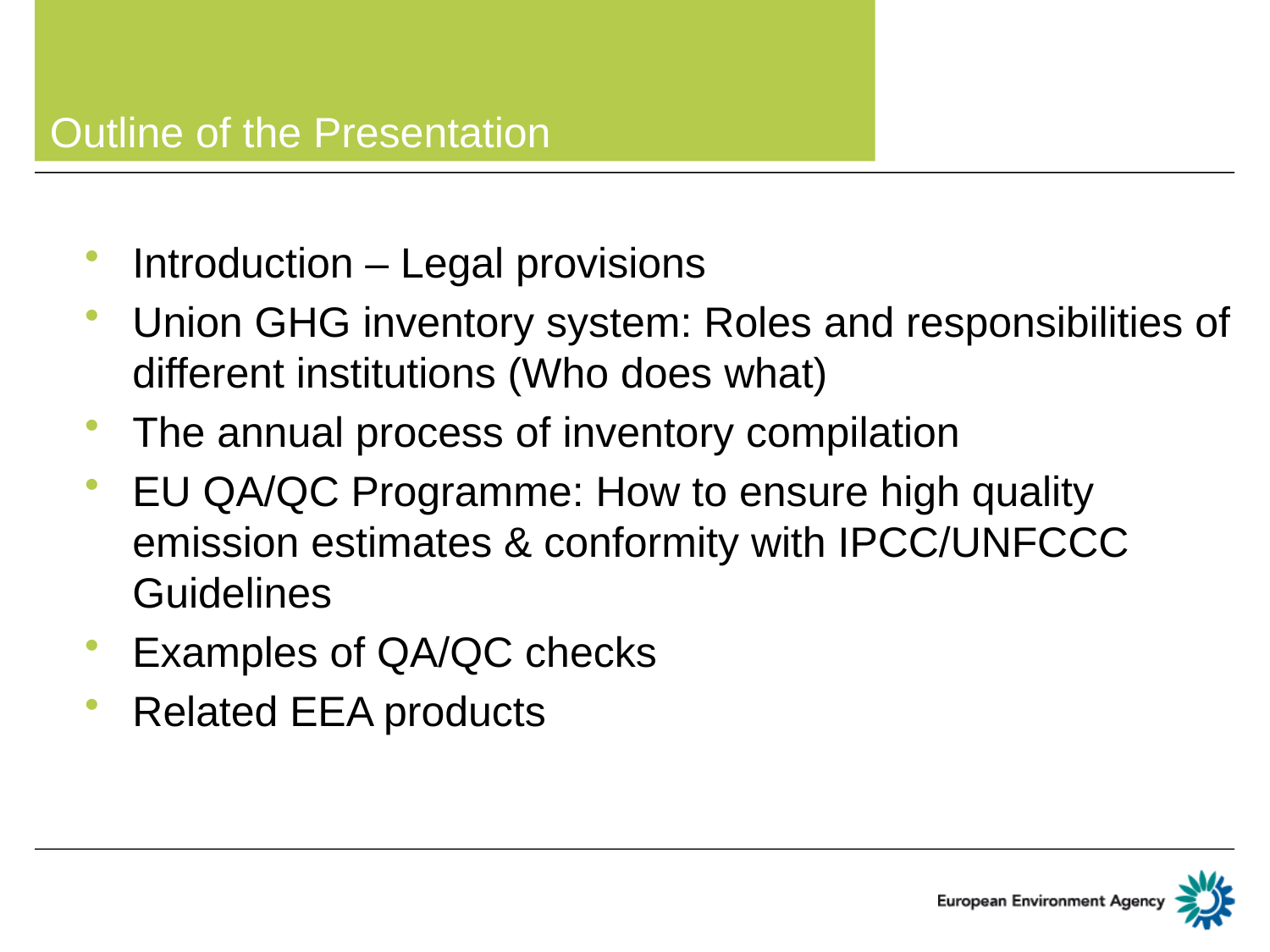

# Outline of the Presentation
Introduction – Legal provisions
Union GHG inventory system: Roles and responsibilities of different institutions (Who does what)
The annual process of inventory compilation
EU QA/QC Programme: How to ensure high quality emission estimates & conformity with IPCC/UNFCCC Guidelines
Examples of QA/QC checks
Related EEA products